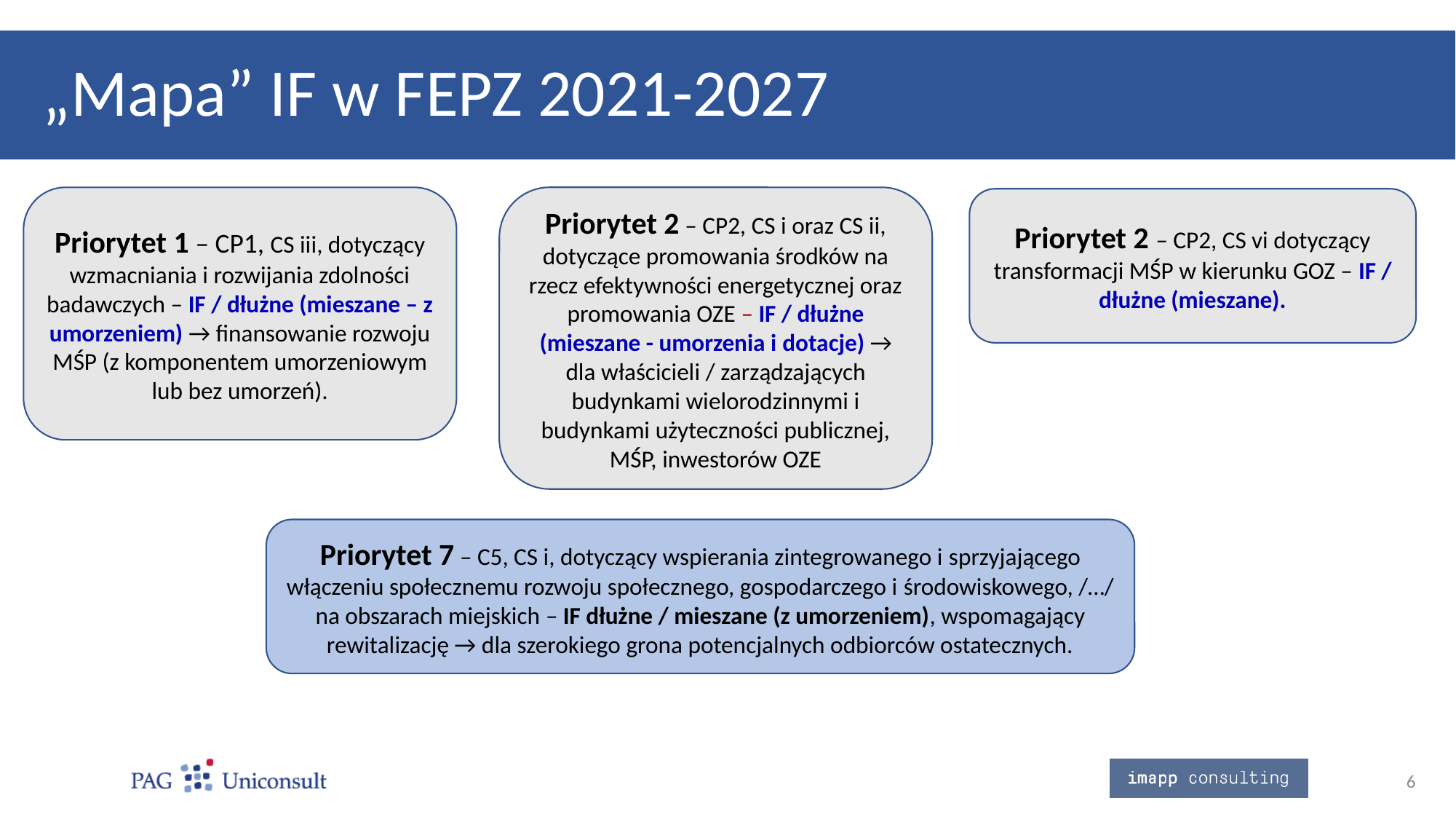

# „Mapa” IF w FEPZ 2021-2027
Priorytet 2 – CP2, CS i oraz CS ii, dotyczące promowania środków na rzecz efektywności energetycznej oraz promowania OZE­ – IF / dłużne (mieszane - umorzenia i dotacje) → dla właścicieli / zarządzających budynkami wielorodzinnymi i budynkami użyteczności publicznej, MŚP, inwestorów OZE
Priorytet 1 – CP1, CS iii, dotyczący wzmacniania i rozwijania zdolności badawczych – IF / dłużne (mieszane – z umorzeniem) → finansowanie rozwoju MŚP (z komponentem umorzeniowym lub bez umorzeń).
Priorytet 2 – CP2, CS vi dotyczący transformacji MŚP w kierunku GOZ – IF / dłużne (mieszane).
Priorytet 7 – C5, CS i, dotyczący wspierania zintegrowanego i sprzyjającego włączeniu społecznemu rozwoju społecznego, gospodarczego i środowiskowego, /…/ na obszarach miejskich ­– IF dłużne / mieszane (z umorzeniem), wspomagający rewitalizację → dla szerokiego grona potencjalnych odbiorców ostatecznych.
6